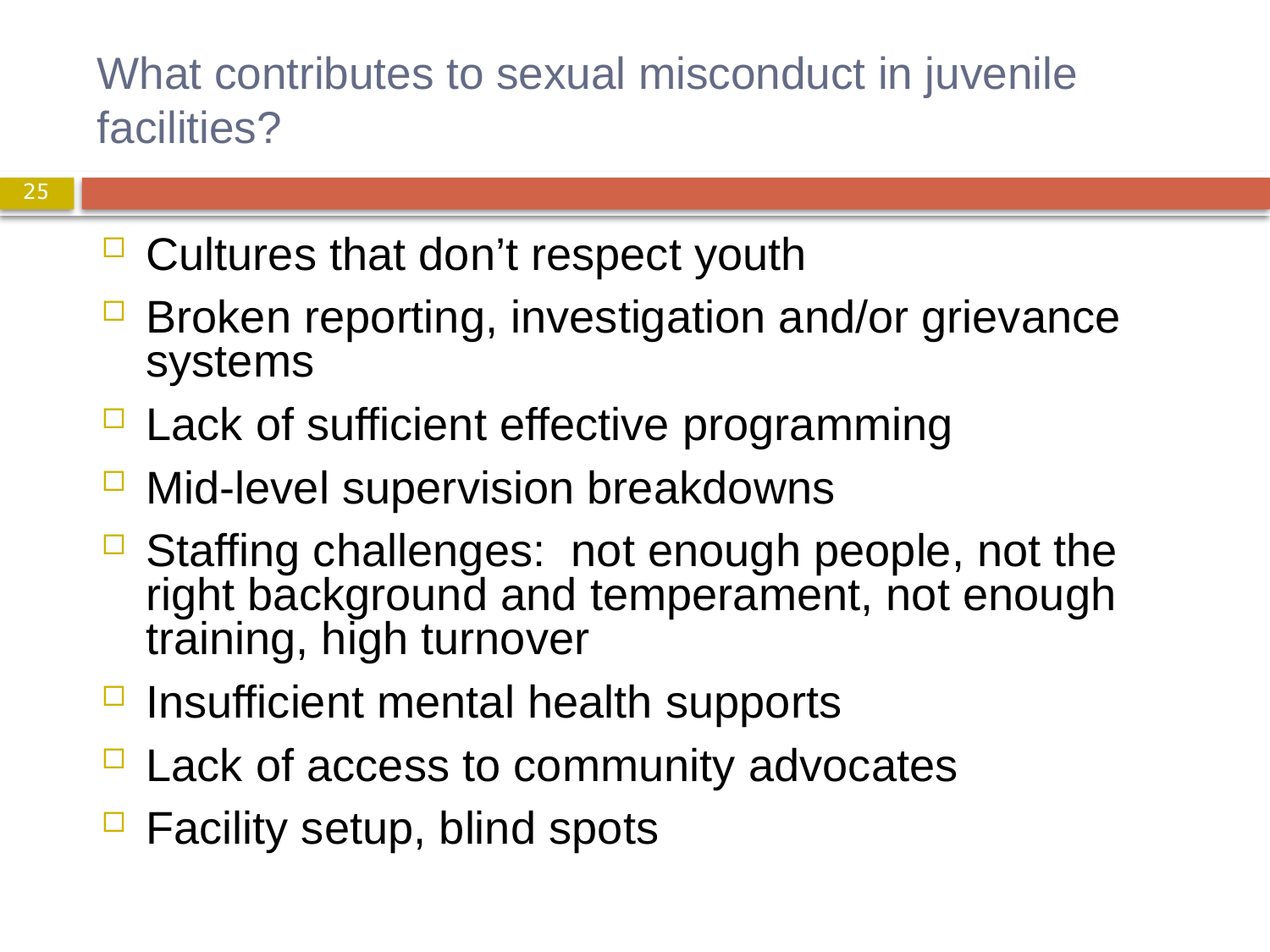

# What contributes to sexual misconduct in juvenile facilities?
25
Cultures that don’t respect youth
Broken reporting, investigation and/or grievance systems
Lack of sufficient effective programming
Mid-level supervision breakdowns
Staffing challenges:  not enough people, not the right background and temperament, not enough training, high turnover
Insufficient mental health supports
Lack of access to community advocates
Facility setup, blind spots